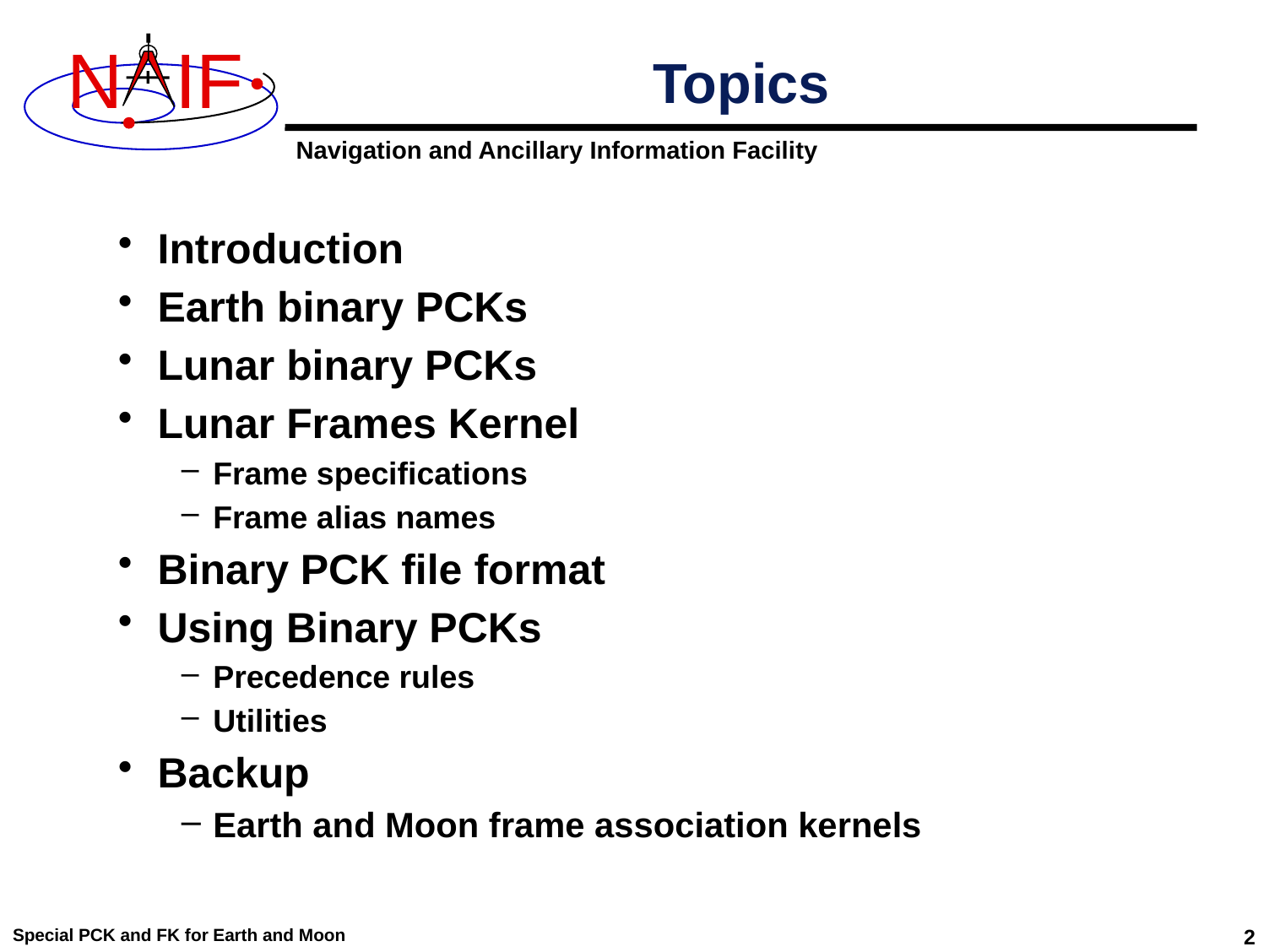

# Topics
Introduction
Earth binary PCKs
Lunar binary PCKs
Lunar Frames Kernel
Frame specifications
Frame alias names
Binary PCK file format
Using Binary PCKs
Precedence rules
Utilities
Backup
Earth and Moon frame association kernels
Special PCK and FK for Earth and Moon
2